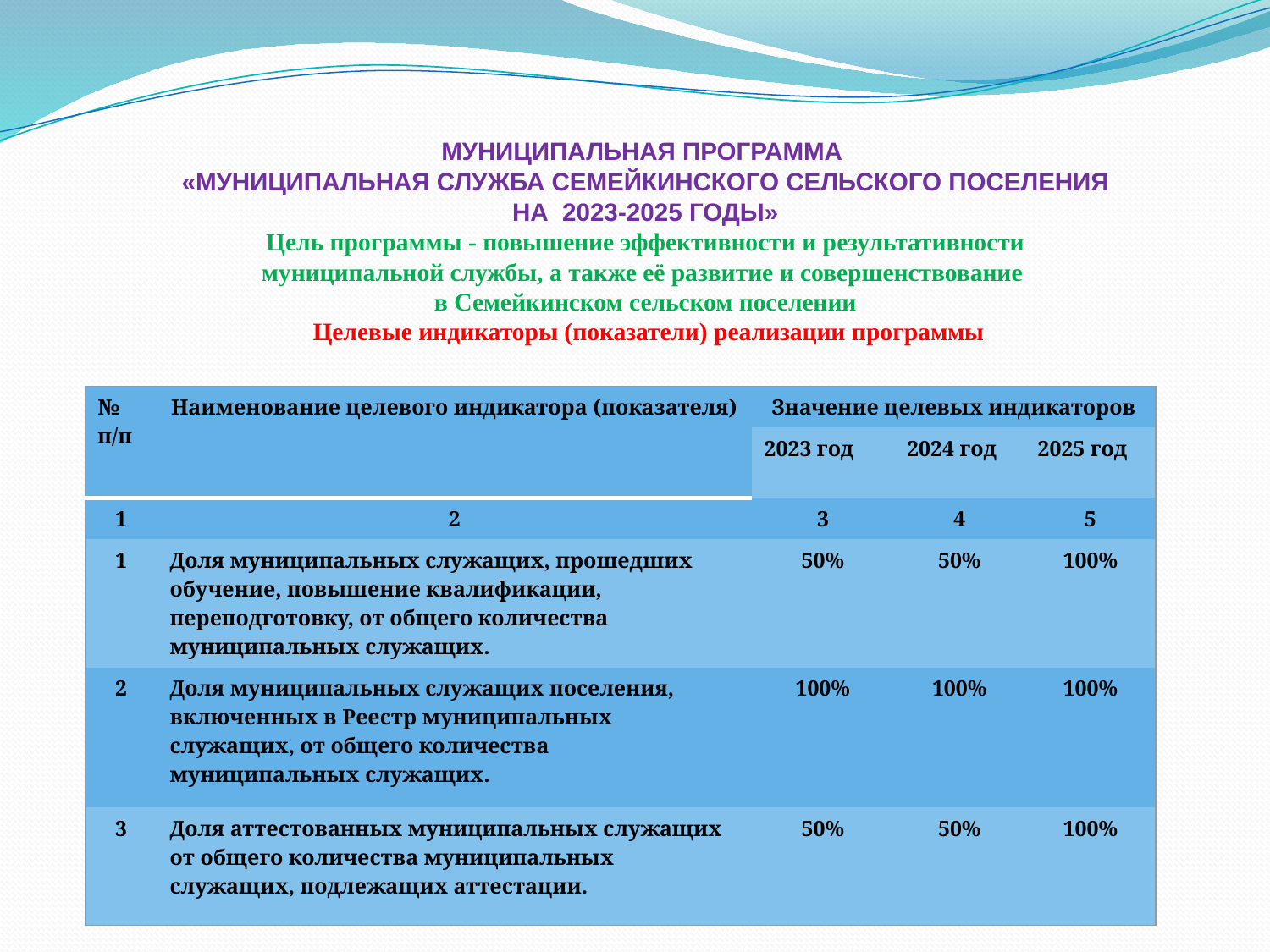

# Муниципальная программа «Муниципальная служба Семейкинского сельского поселения на  2023-2025 годы» Цель программы - повышение эффективности и результативности муниципальной службы, а также её развитие и совершенствование в Семейкинском сельском поселении  Целевые индикаторы (показатели) реализации программы
| № п/п | Наименование целевого индикатора (показателя) | Значение целевых индикаторов |  |  |
| --- | --- | --- | --- | --- |
|  |  | 2023 год | 2024 год | 2025 год |
| 1 | 2 | 3 | 4 | 5 |
| 1 | Доля муниципальных служащих, прошедших обучение, повышение квалификации, переподготовку, от общего количества муниципальных служащих. | 50% | 50% | 100% |
| 2 | Доля муниципальных служащих поселения, включенных в Реестр муниципальных служащих, от общего количества муниципальных служащих. | 100% | 100% | 100% |
| 3 | Доля аттестованных муниципальных служащих от общего количества муниципальных служащих, подлежащих аттестации. | 50% | 50% | 100% |